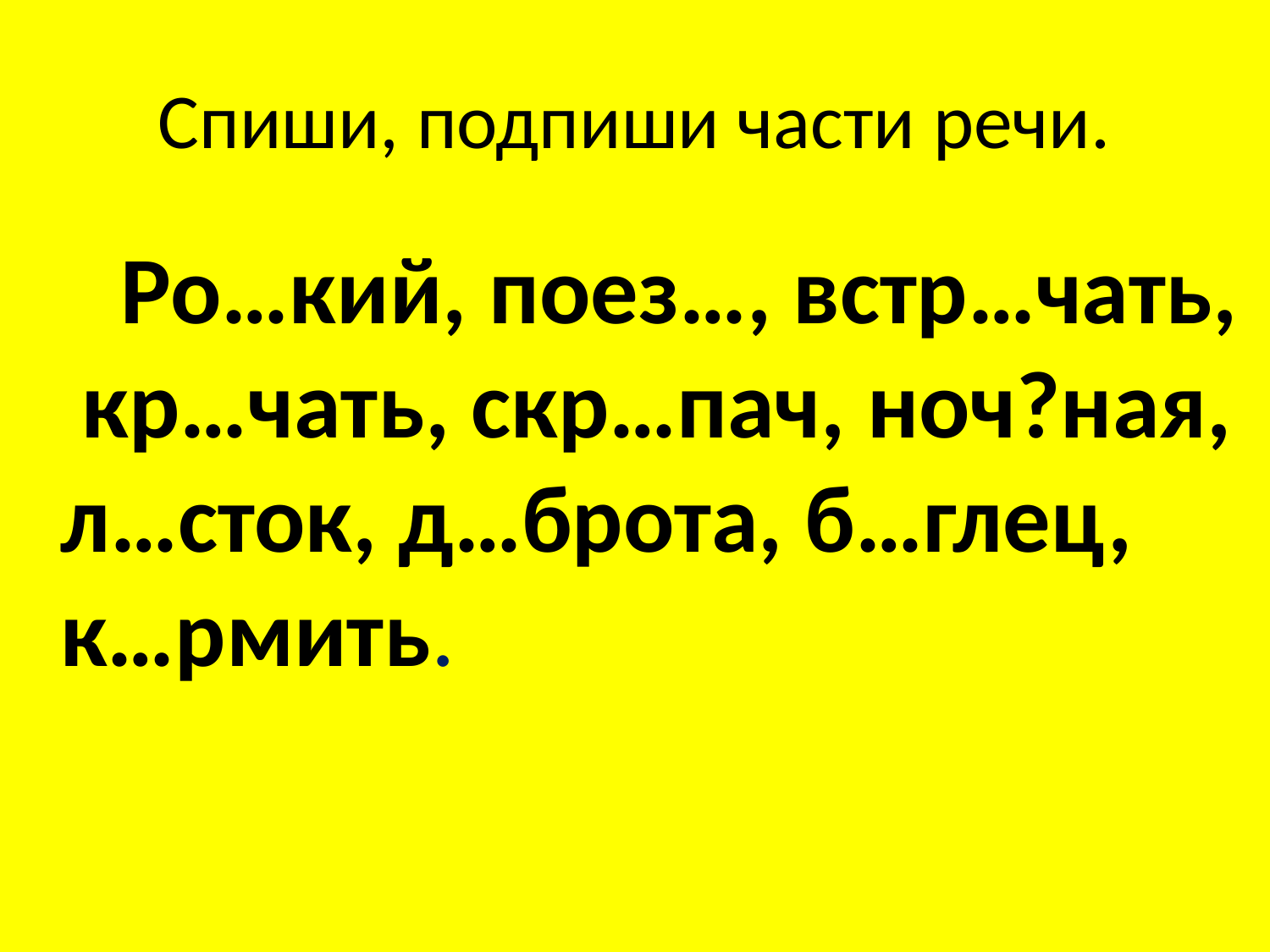

# Спиши, подпиши части речи.
     Ро…кий, поез…, встр…чать,  кр…чать, скр…пач, ноч?ная, л…сток, д…брота, б…глец, к…рмить.